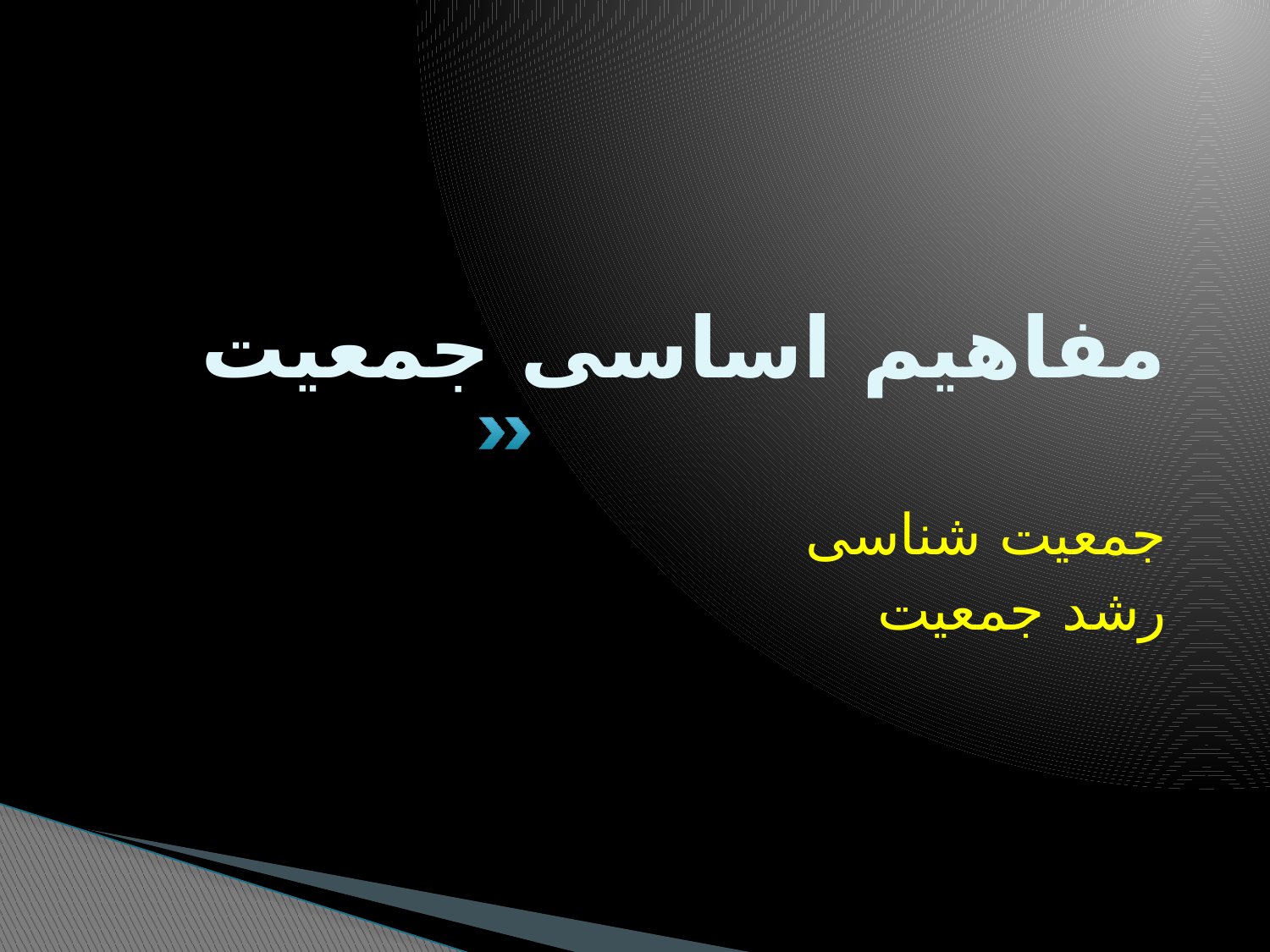

# مفاهیم اساسی جمعیت
جمعیت شناسی
رشد جمعیت